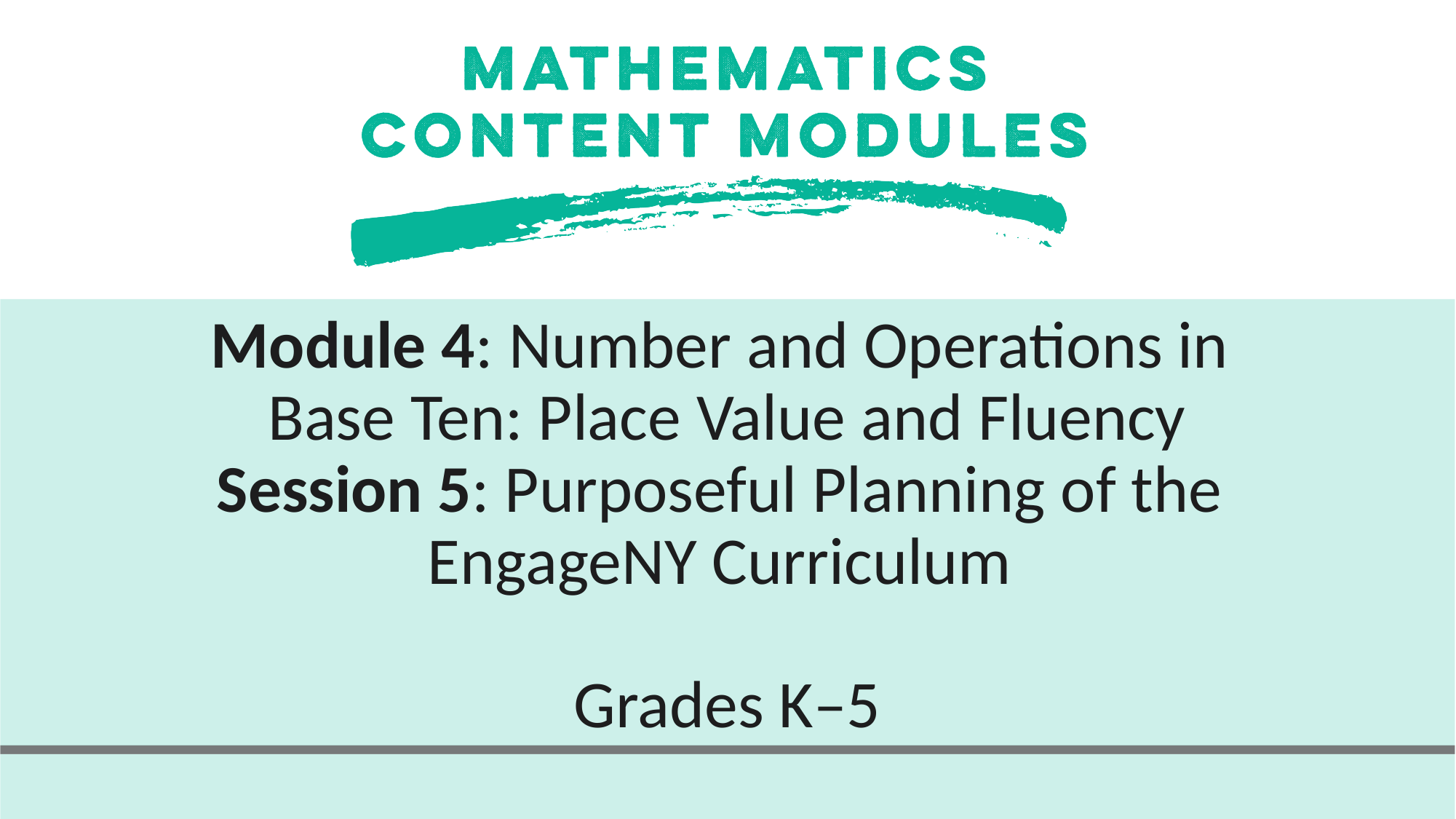

# Module 4: Number and Operations in Base Ten: Place Value and Fluency Session 5: Purposeful Planning of the EngageNY Curriculum Grades K–5